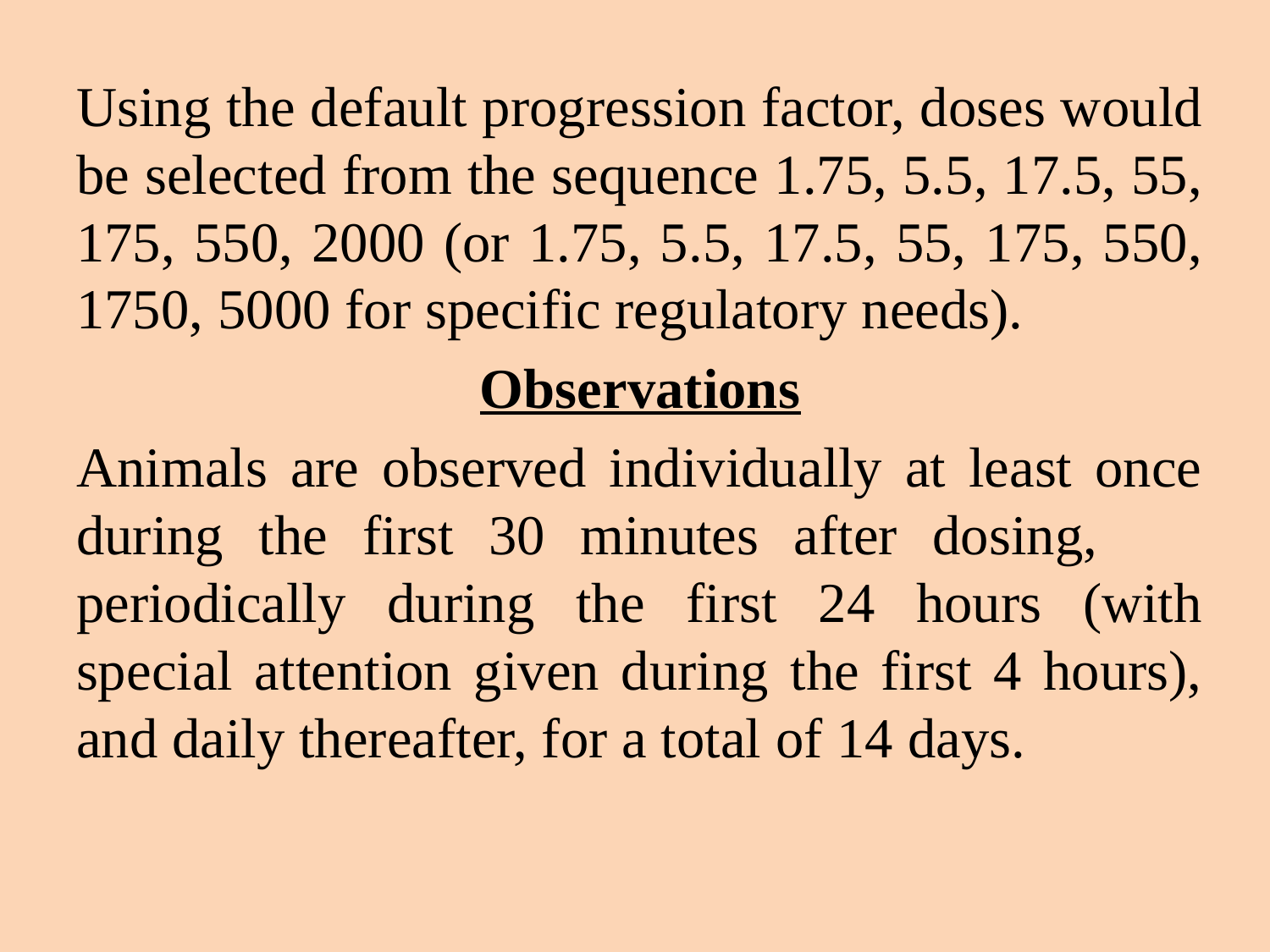

Using the default progression factor, doses would be selected from the sequence 1.75, 5.5, 17.5, 55, 175, 550, 2000 (or 1.75, 5.5, 17.5, 55, 175, 550, 1750, 5000 for specific regulatory needs).
Observations
Animals are observed individually at least once during the first 30 minutes after dosing,    periodically during the first 24 hours (with special attention given during the first 4 hours), and daily thereafter, for a total of 14 days.